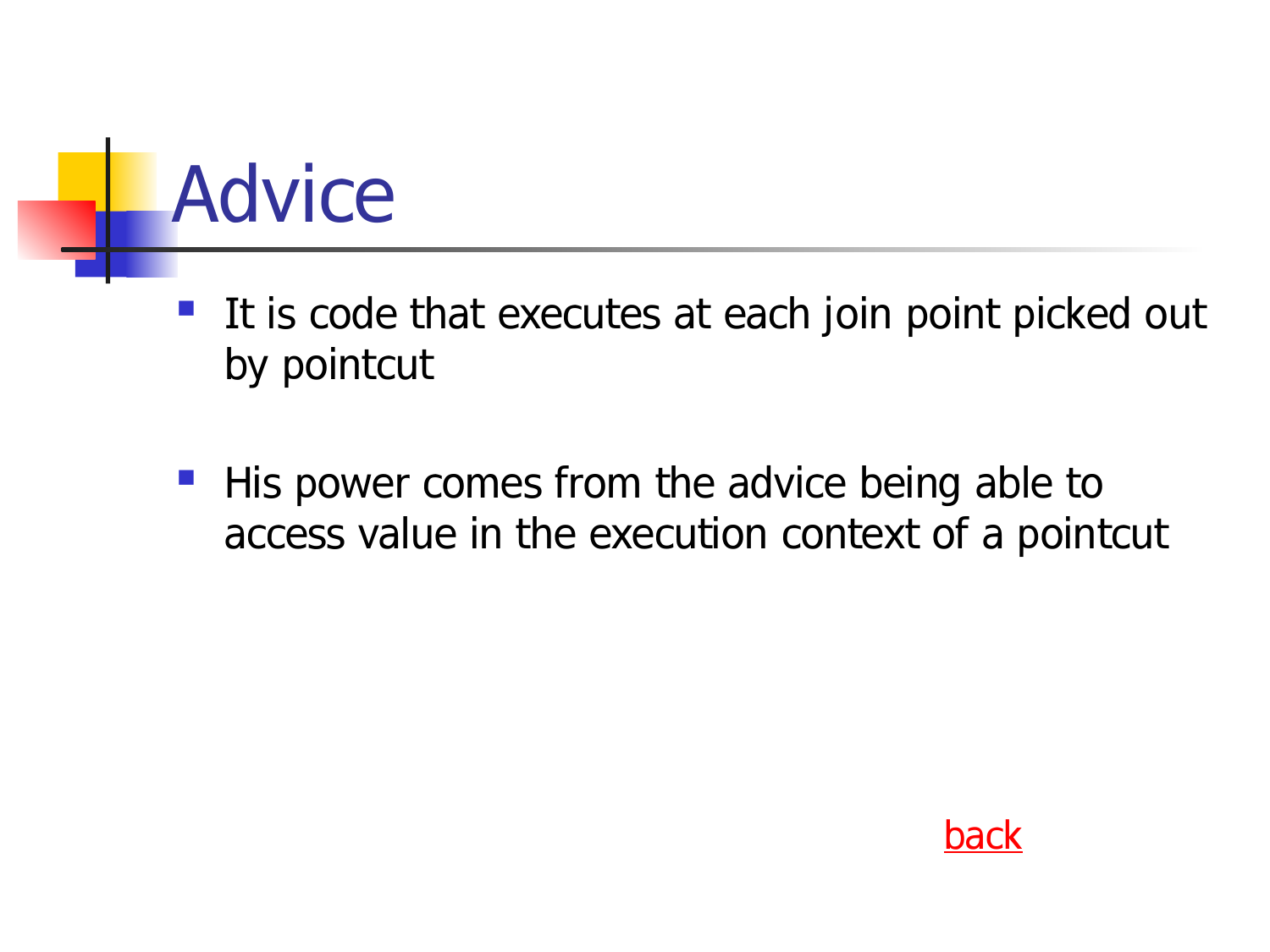

# Advice
It is code that executes at each join point picked out by pointcut

His power comes from the advice being able to access value in the execution context of a pointcut
back